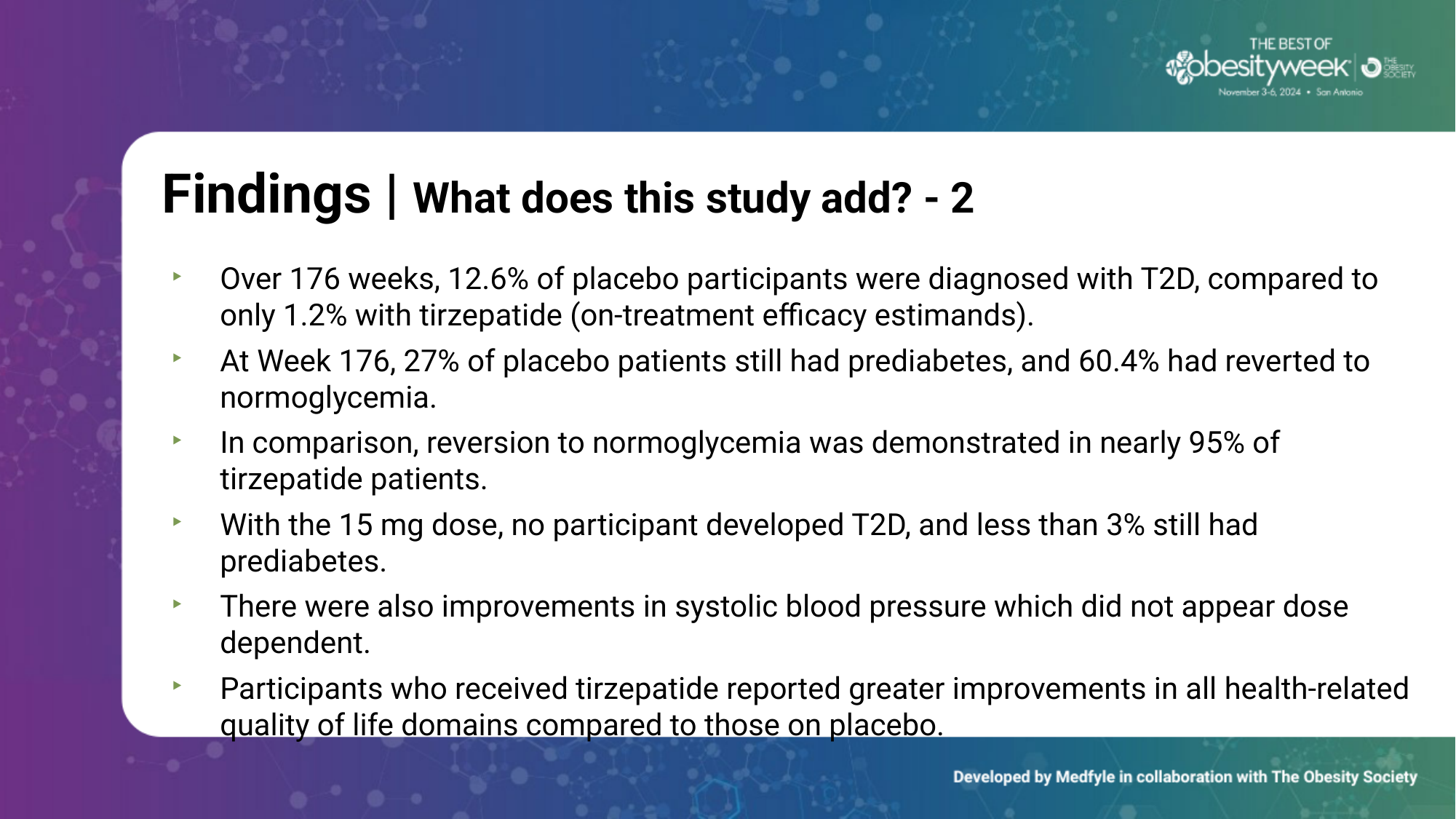

# Findings | What does this study add? - 2
Over 176 weeks, 12.6% of placebo participants were diagnosed with T2D, compared to only 1.2% with tirzepatide (on-treatment efficacy estimands).
At Week 176, 27% of placebo patients still had prediabetes, and 60.4% had reverted to normoglycemia.
In comparison, reversion to normoglycemia was demonstrated in nearly 95% of tirzepatide patients.
With the 15 mg dose, no participant developed T2D, and less than 3% still had prediabetes.
There were also improvements in systolic blood pressure which did not appear dose dependent.
Participants who received tirzepatide reported greater improvements in all health-related quality of life domains compared to those on placebo.